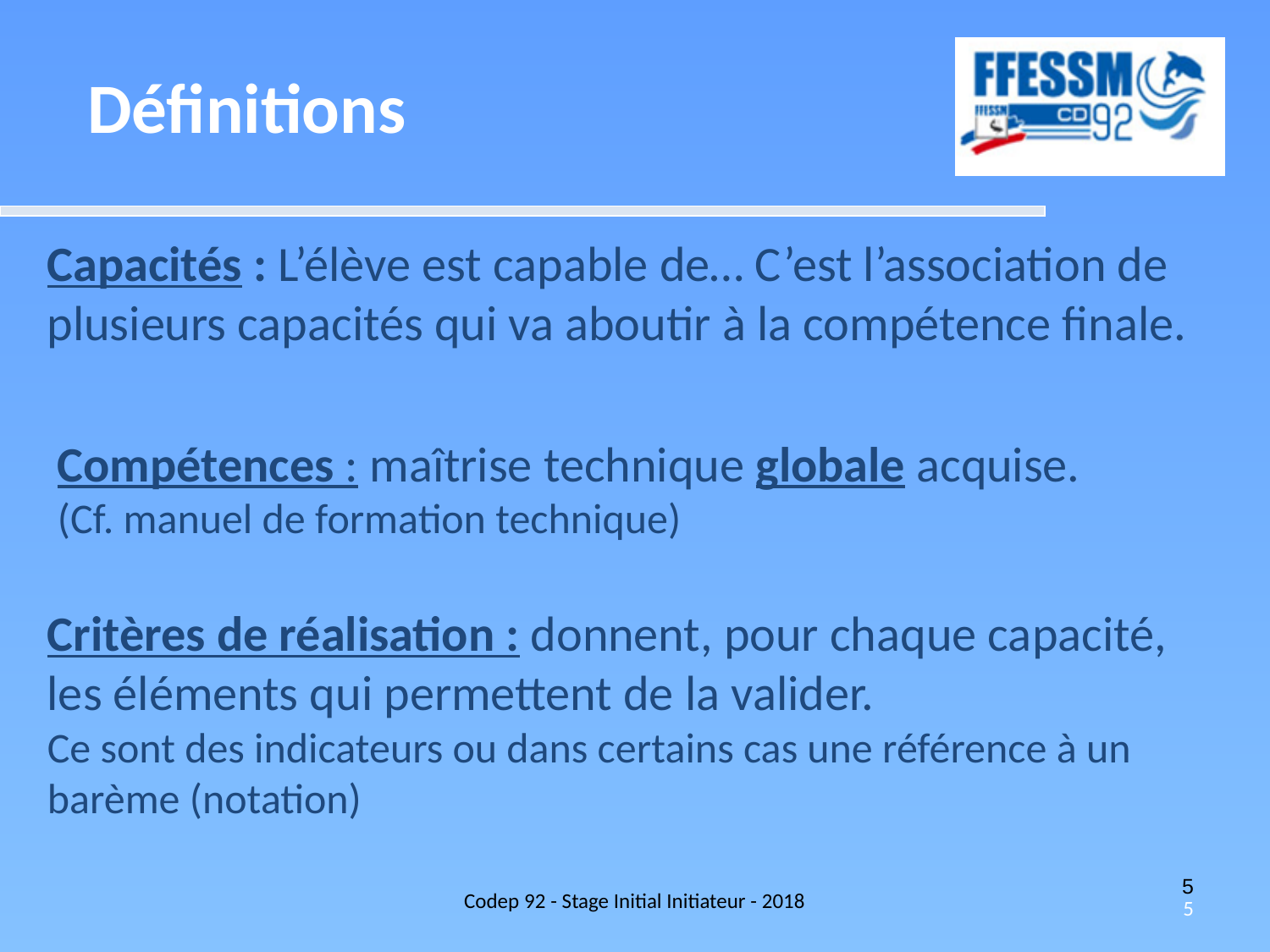

Définitions
Capacités : L’élève est capable de… C’est l’association de plusieurs capacités qui va aboutir à la compétence finale.

Compétences : maîtrise technique globale acquise.
(Cf. manuel de formation technique)
Critères de réalisation : donnent, pour chaque capacité, les éléments qui permettent de la valider.
Ce sont des indicateurs ou dans certains cas une référence à un barème (notation)
Codep 92 - Stage Initial Initiateur - 2018
5
5